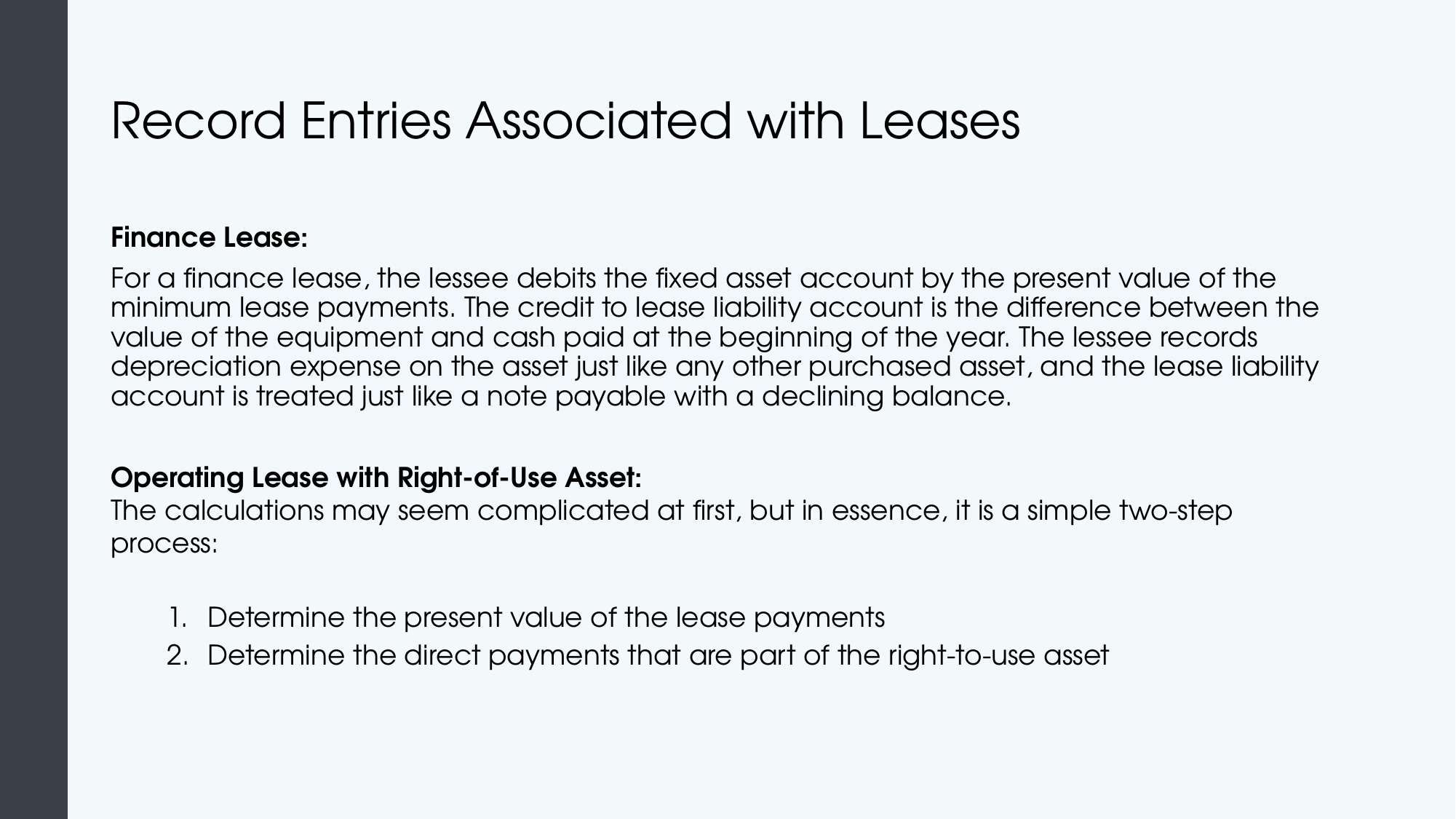

# Record Entries Associated with Leases
Finance Lease:
For a finance lease, the lessee debits the fixed asset account by the present value of the minimum lease payments. The credit to lease liability account is the difference between the value of the equipment and cash paid at the beginning of the year. The lessee records depreciation expense on the asset just like any other purchased asset, and the lease liability account is treated just like a note payable with a declining balance.

Operating Lease with Right-of-Use Asset:
The calculations may seem complicated at first, but in essence, it is a simple two-step process:
Determine the present value of the lease payments
Determine the direct payments that are part of the right-to-use asset